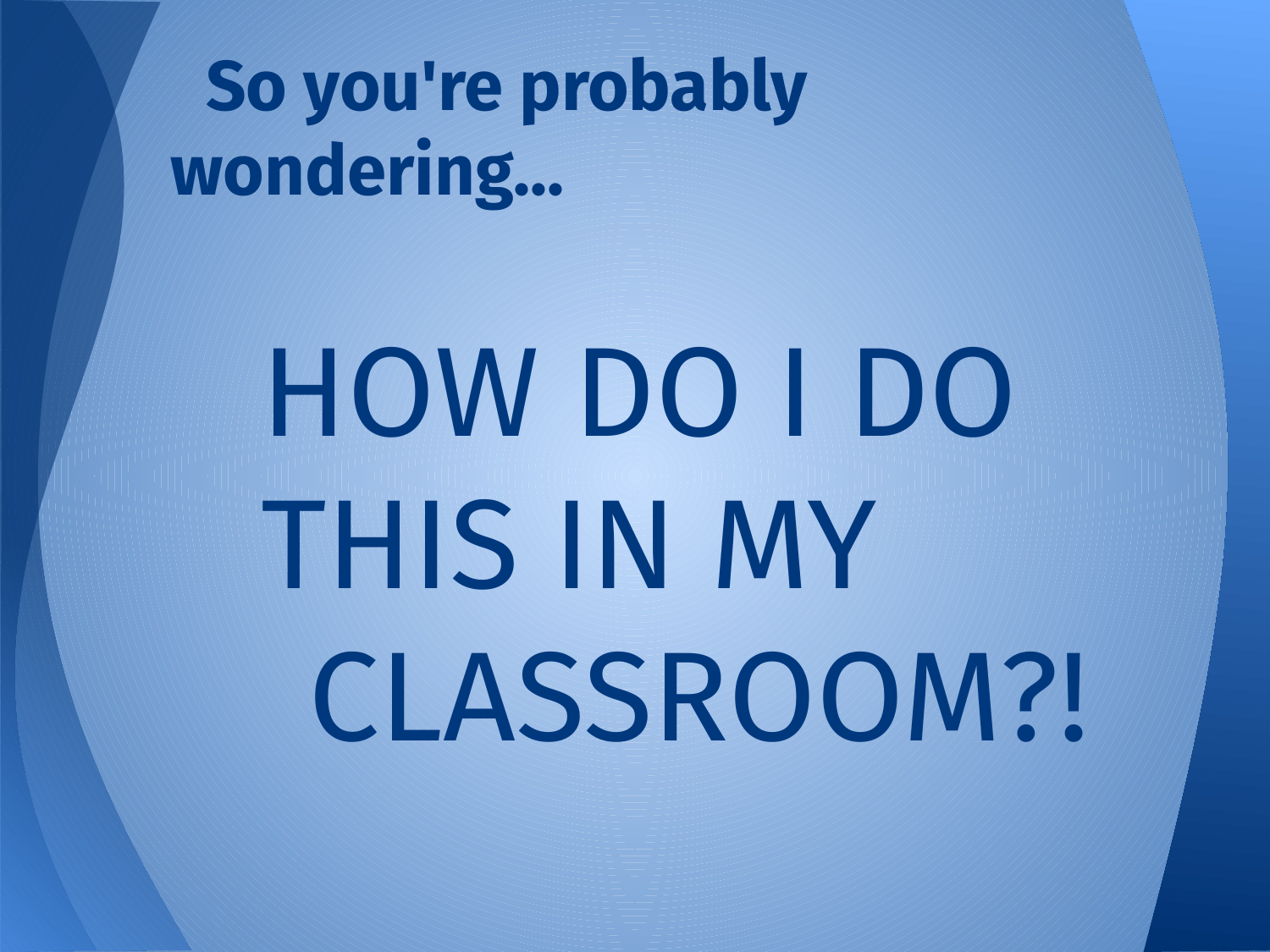

# So you're probably wondering...
HOW DO I DO
THIS IN MY CLASSROOM?!